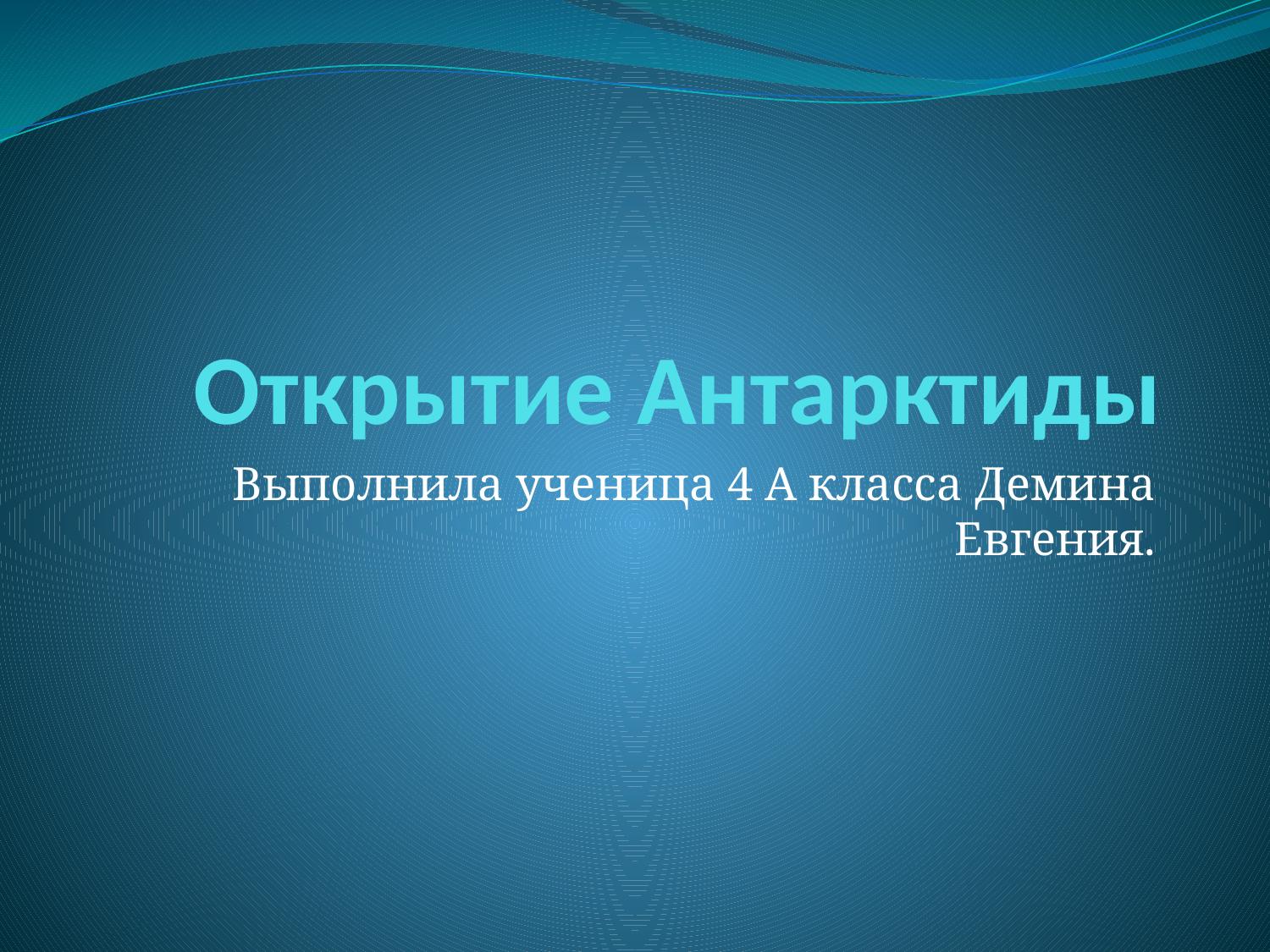

# Открытие Антарктиды
Выполнила ученица 4 А класса Демина Евгения.